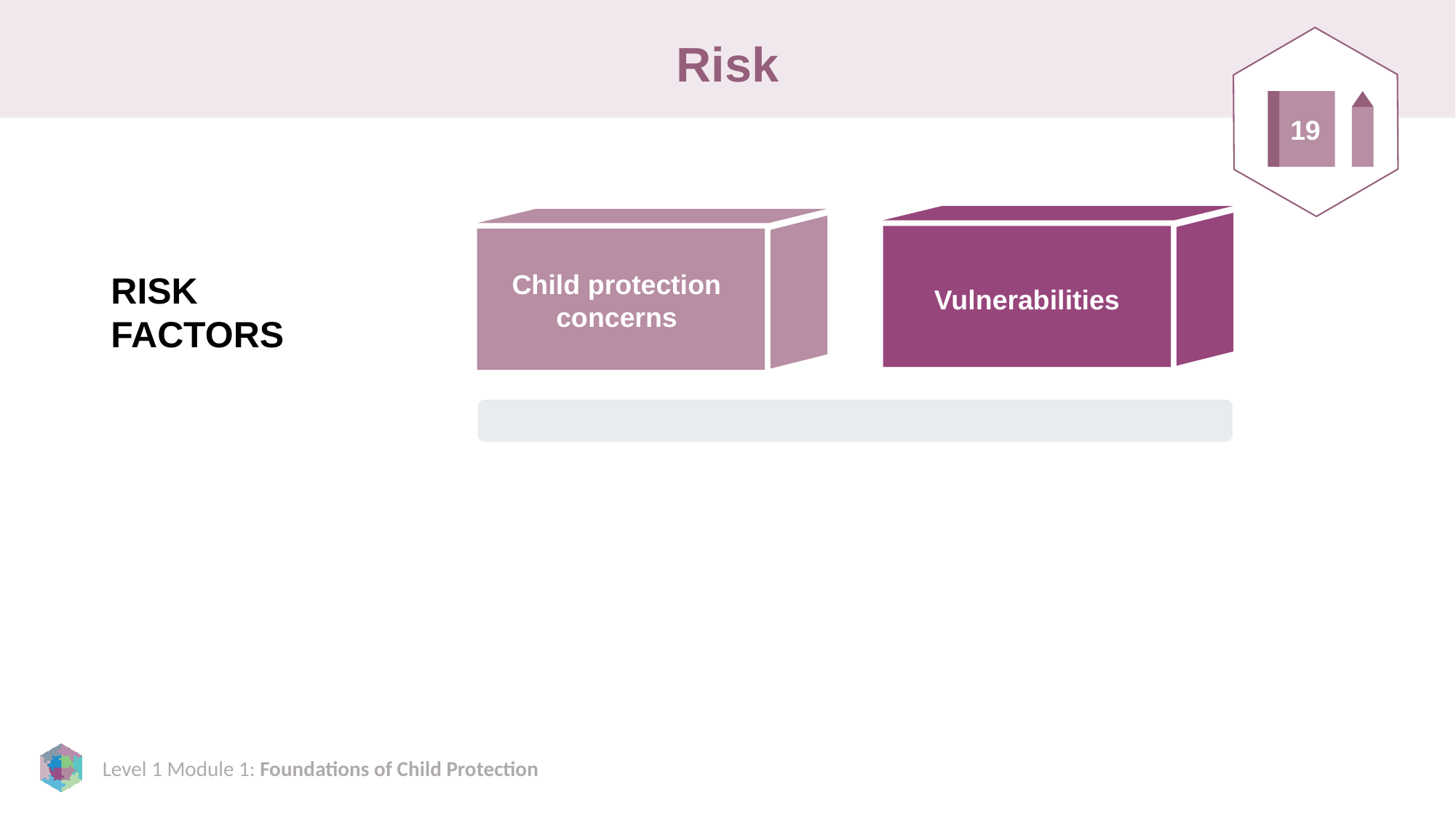

# Risk

19

Child protection concerns
RISK FACTORS
Vulnerabilities